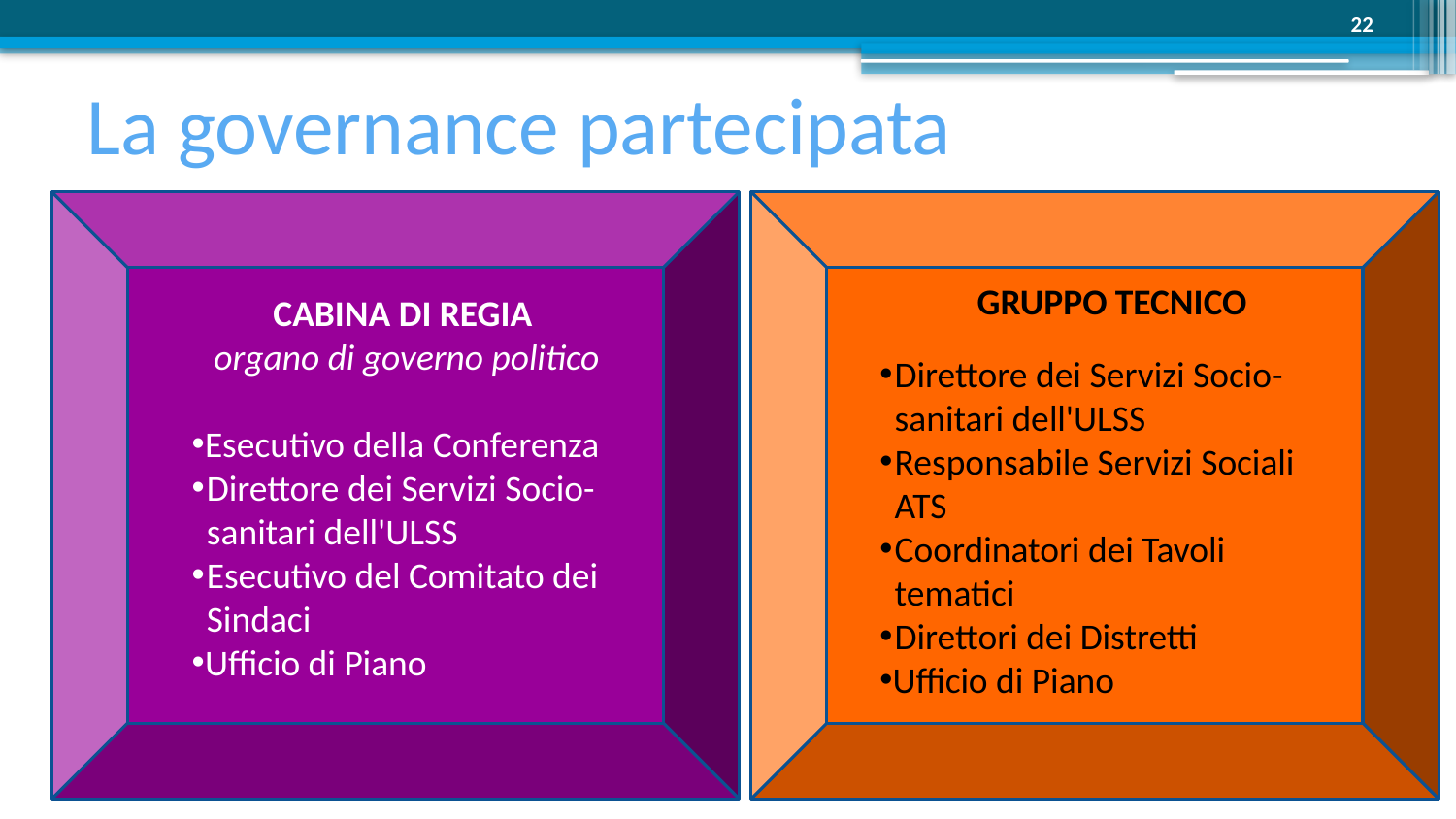

22
# La governance partecipata

GRUPPO TECNICO

Direttore dei Servizi Socio-sanitari dell'ULSS
Responsabile Servizi Sociali ATS
Coordinatori dei Tavoli tematici
Direttori dei Distretti
Ufficio di Piano
CABINA DI REGIA
organo di governo politico

Esecutivo della Conferenza
Direttore dei Servizi Socio-sanitari dell'ULSS
Esecutivo del Comitato dei Sindaci
Ufficio di Piano